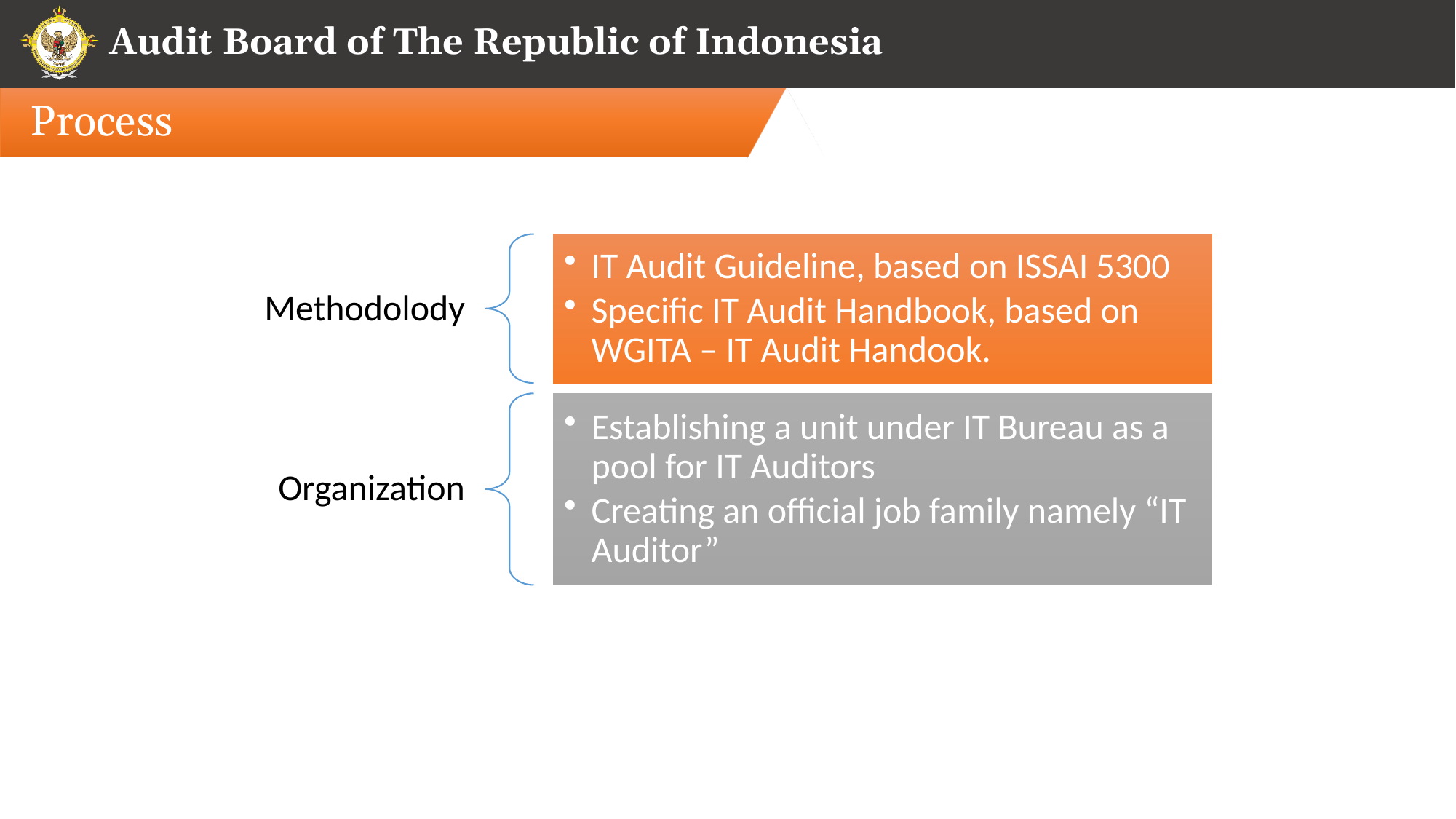

Methodolody
IT Audit Guideline, based on ISSAI 5300
Specific IT Audit Handbook, based on WGITA – IT Audit Handook.
Organization
Establishing a unit under IT Bureau as a pool for IT Auditors
Creating an official job family namely “IT Auditor”
# Process
9